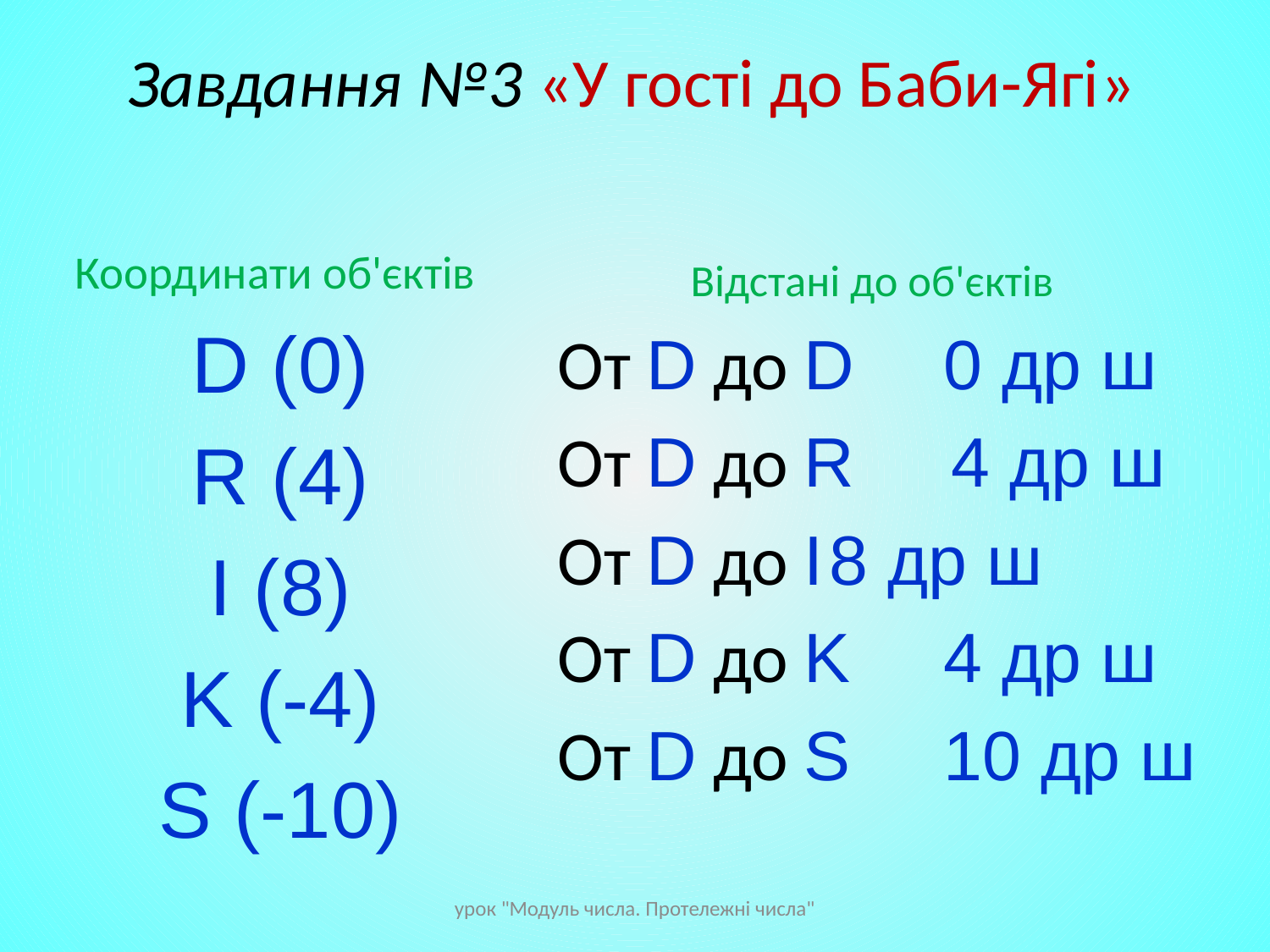

# Завдання №3 «У гості до Баби-Ягі»
Координати об'єктів
D (0)
R (4)
I (8)
K (-4)
S (-10)

Відстані до об'єктів
От D до D	0 др ш
От D до R     4 др ш
От D до I	8 др ш
От D до K 	4 др ш
От D до S	10 др ш

урок "Модуль числа. Протележні числа"